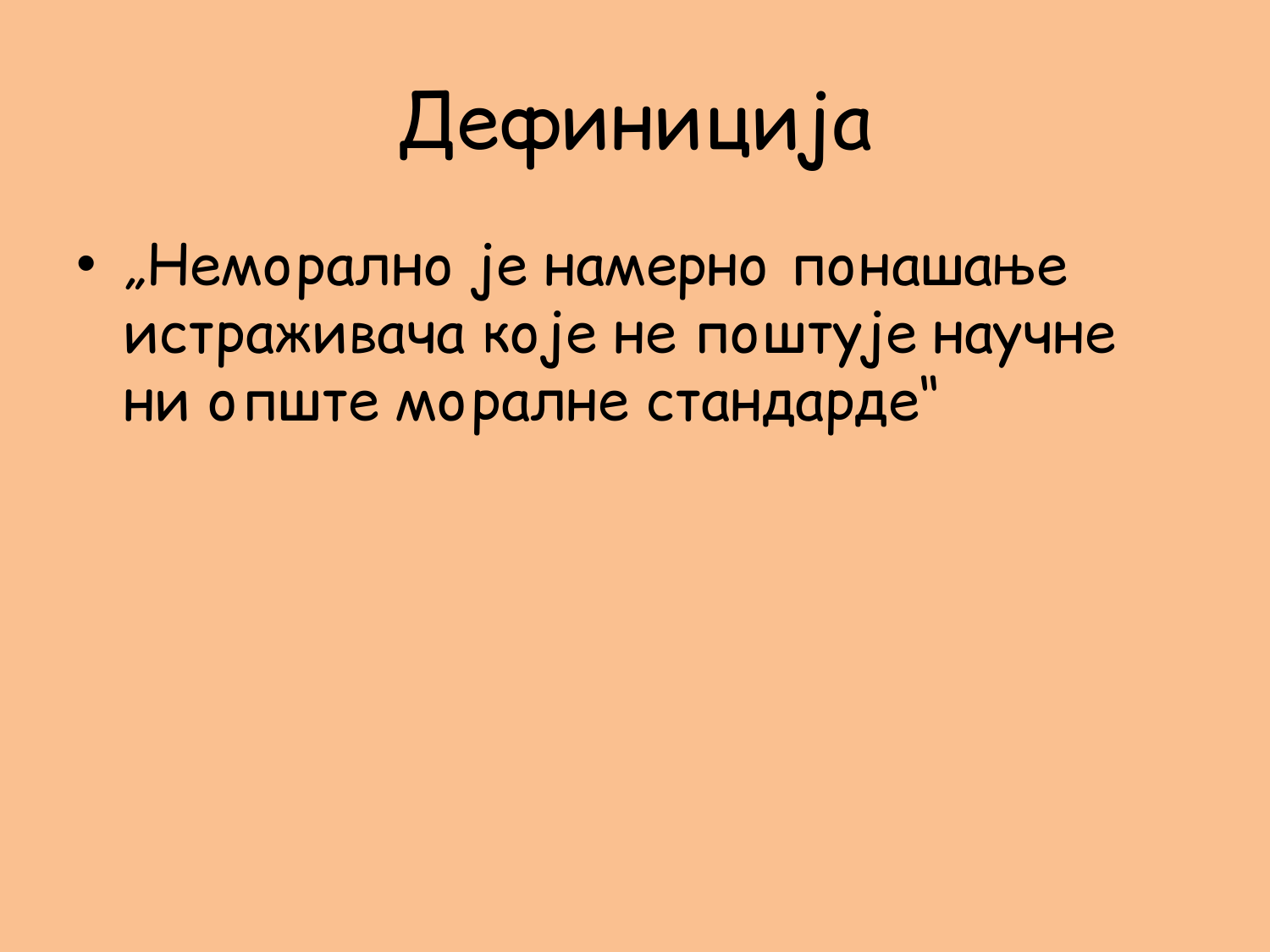

# Дефиниција
„Неморално је намерно понашање истраживача које не поштује научне ни опште моралне стандарде“